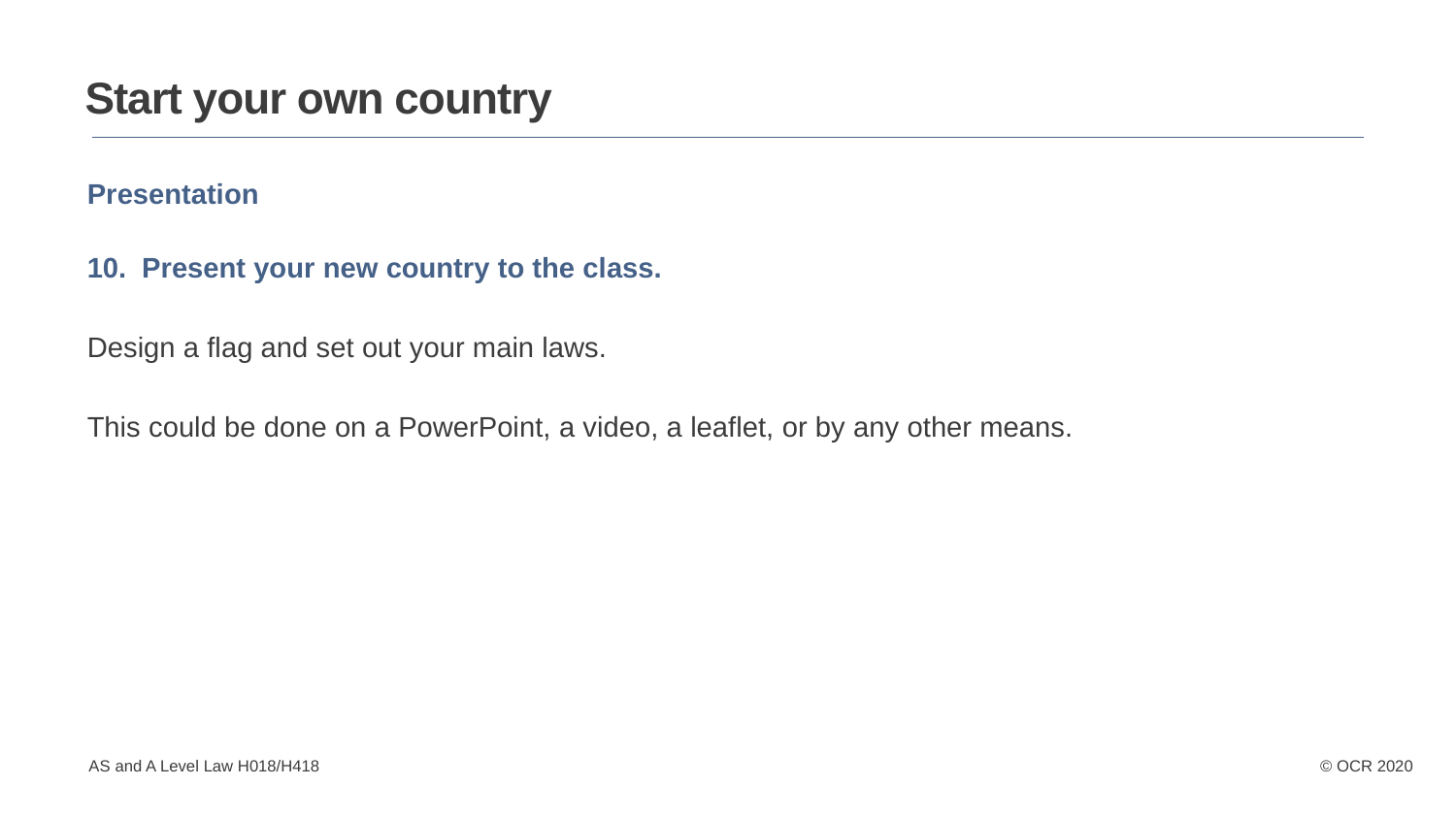

Start your own country
Presentation
Present your new country to the class.

Design a flag and set out your main laws.

This could be done on a PowerPoint, a video, a leaflet, or by any other means.